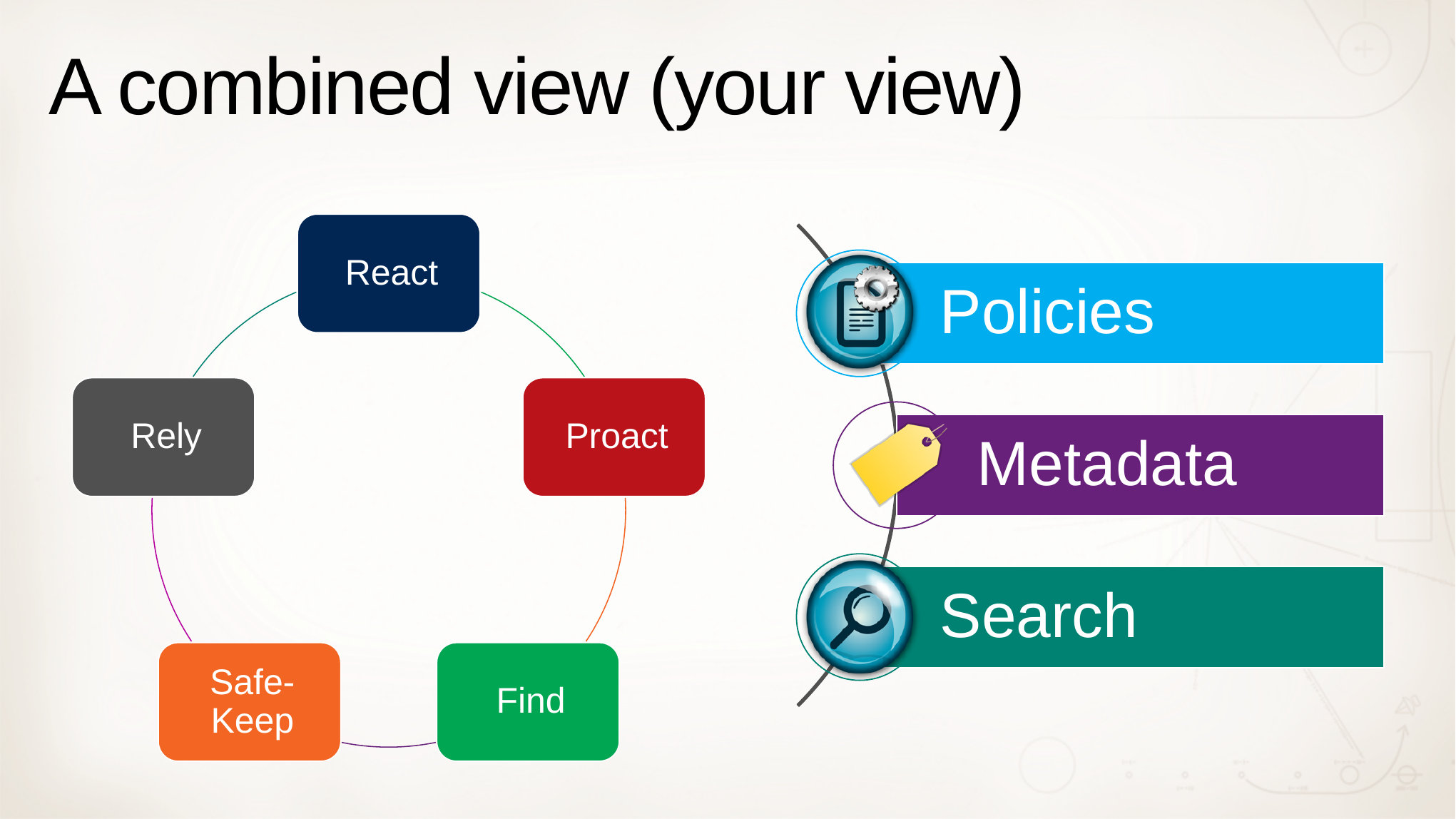

# A combined view (your view)
Policies
Metadata
Search
React
Proact
Find
Safe-Keep
Rely